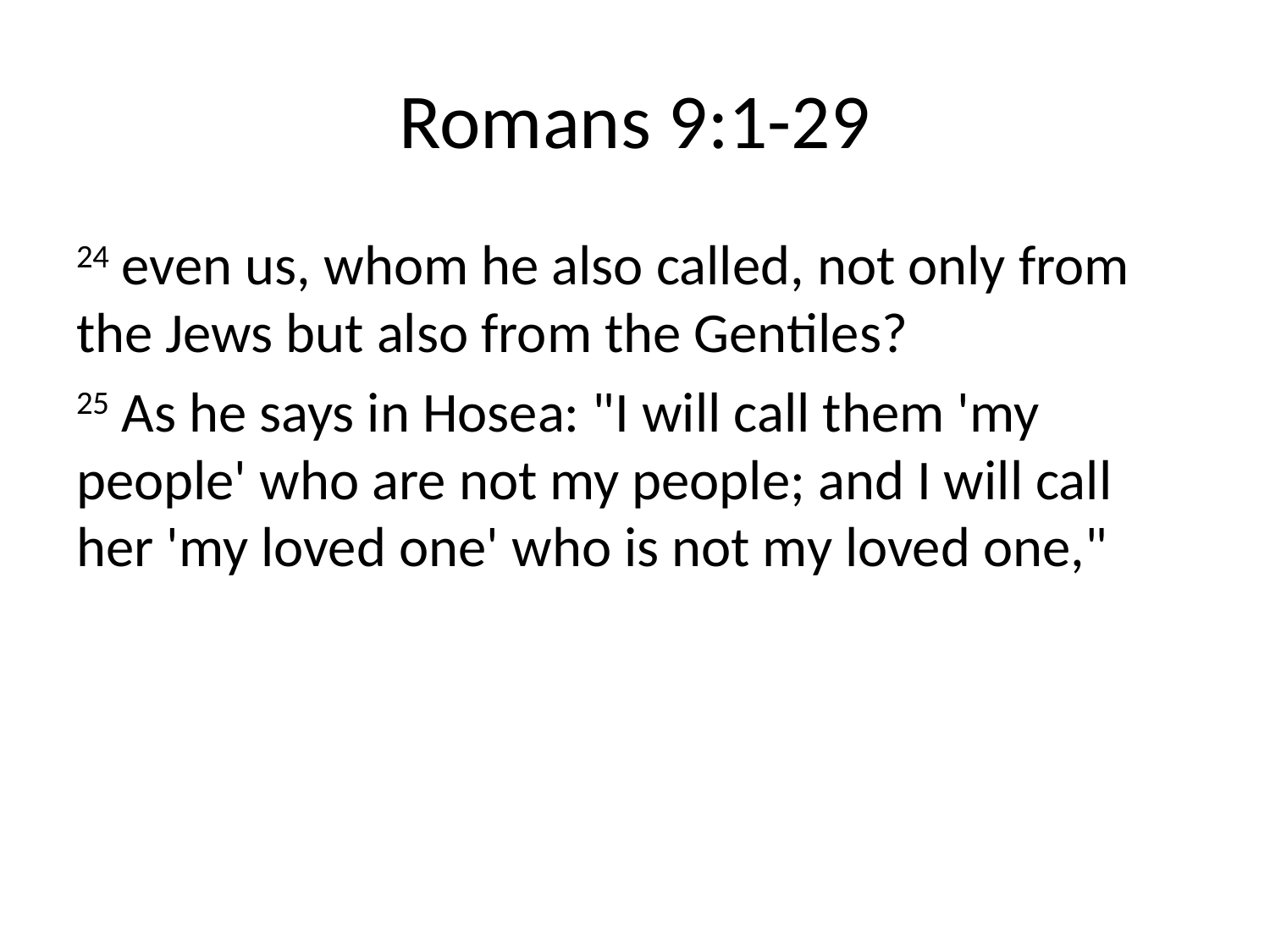

# Romans 9:1-29
24 even us, whom he also called, not only from the Jews but also from the Gentiles?
25 As he says in Hosea: "I will call them 'my people' who are not my people; and I will call her 'my loved one' who is not my loved one,"